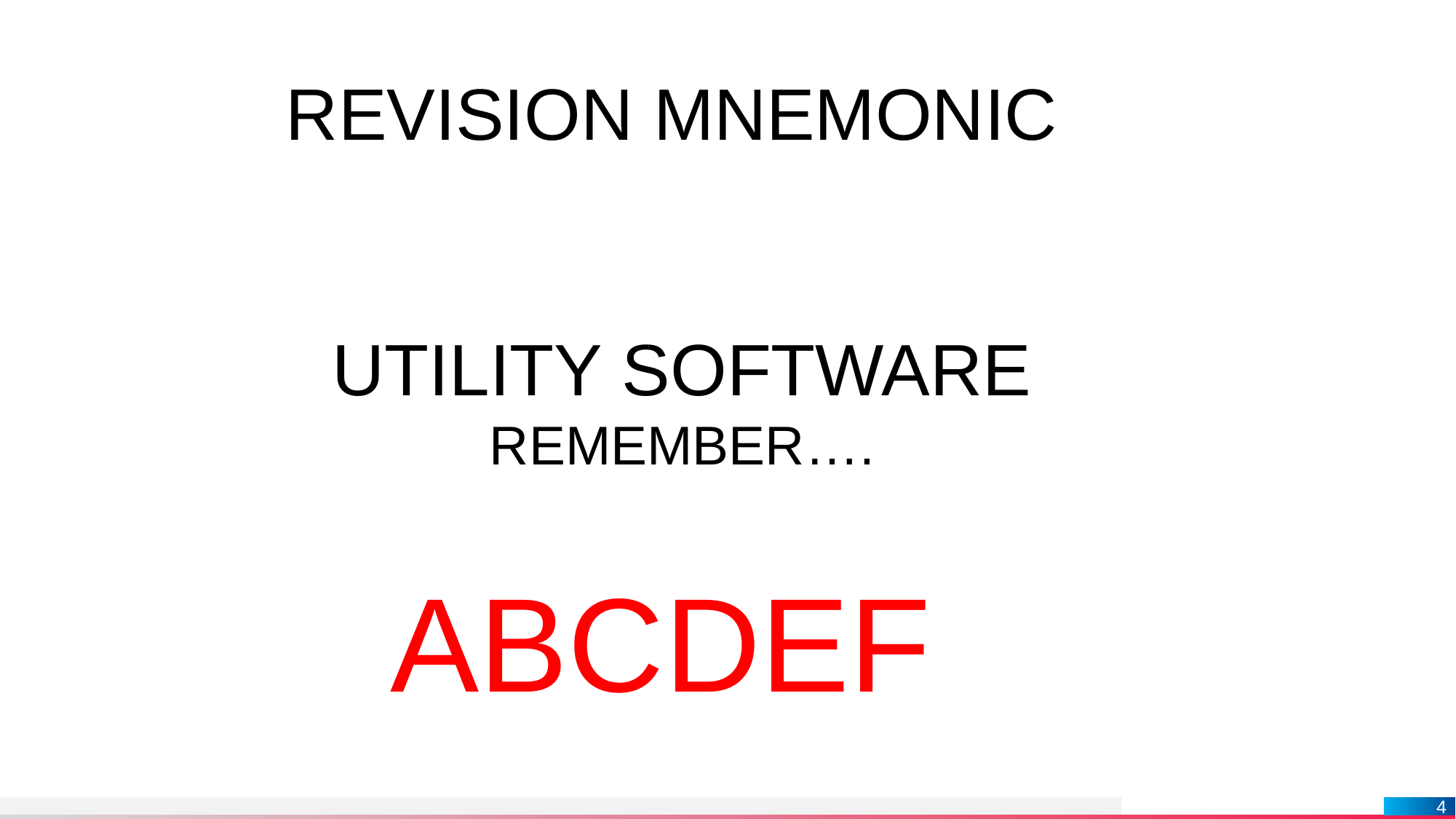

REVISION MNEMONIC
UTILITY SOFTWARE
REMEMBER….
ABCDEF
4